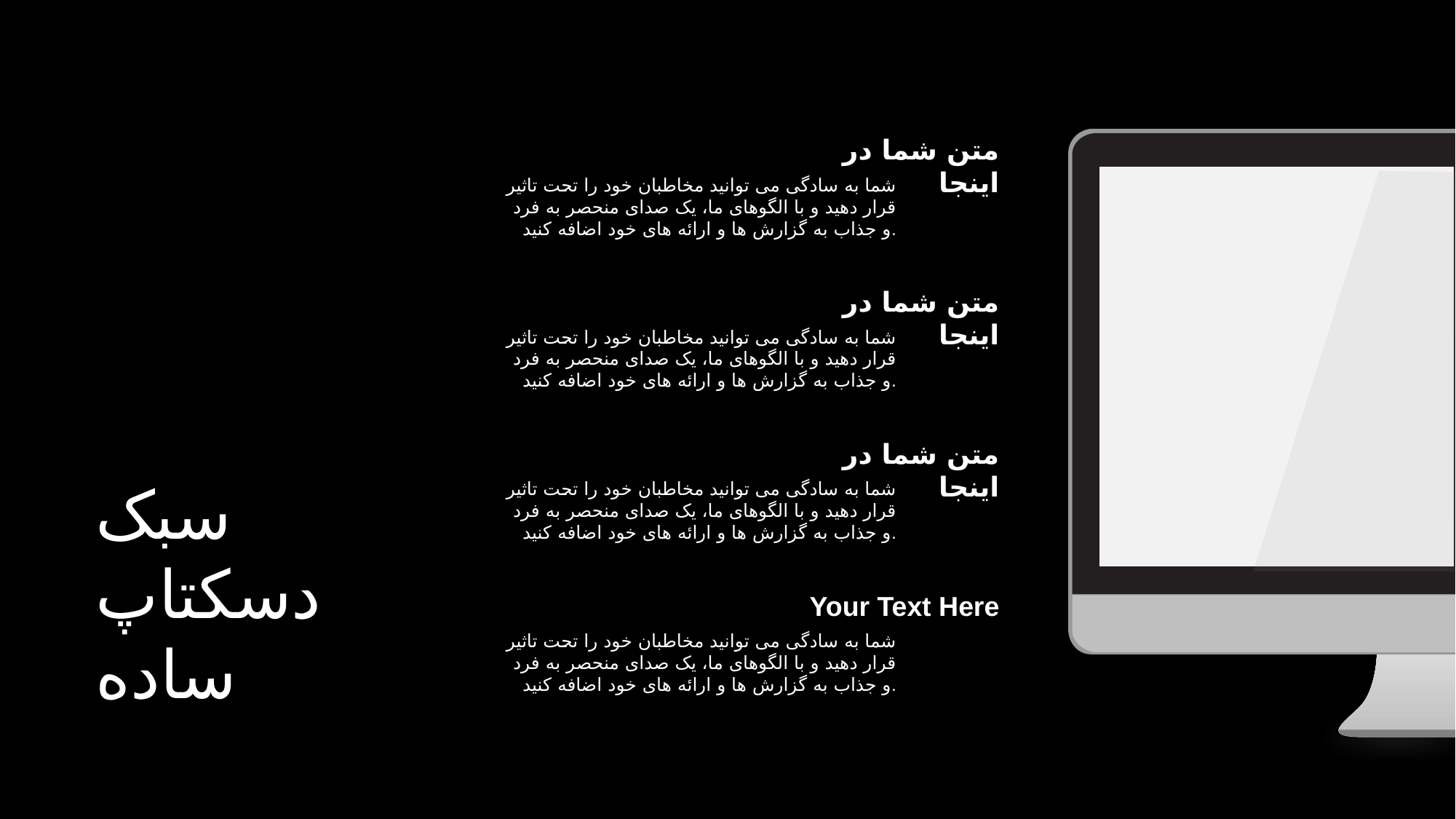

متن شما در اینجا

شما به سادگی می توانید مخاطبان خود را تحت تاثیر قرار دهید و با الگوهای ما، یک صدای منحصر به فرد و جذاب به گزارش ها و ارائه های خود اضافه کنید.
متن شما در اینجا
شما به سادگی می توانید مخاطبان خود را تحت تاثیر قرار دهید و با الگوهای ما، یک صدای منحصر به فرد و جذاب به گزارش ها و ارائه های خود اضافه کنید.
متن شما در اینجا
سبک دسکتاپ ساده
شما به سادگی می توانید مخاطبان خود را تحت تاثیر قرار دهید و با الگوهای ما، یک صدای منحصر به فرد و جذاب به گزارش ها و ارائه های خود اضافه کنید.
Your Text Here
شما به سادگی می توانید مخاطبان خود را تحت تاثیر قرار دهید و با الگوهای ما، یک صدای منحصر به فرد و جذاب به گزارش ها و ارائه های خود اضافه کنید.